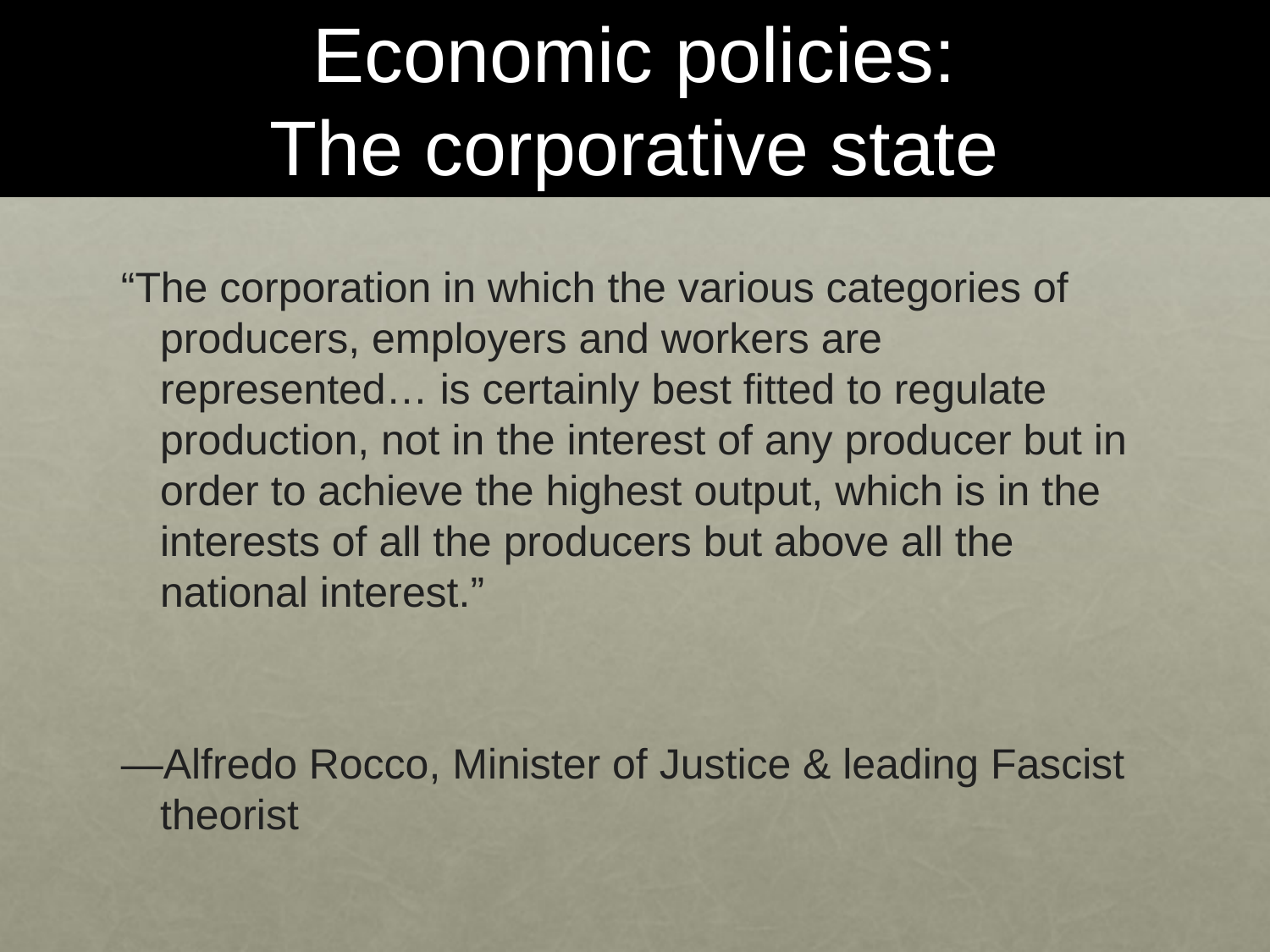

# Economic policies: The corporative state
“The corporation in which the various categories of producers, employers and workers are represented… is certainly best fitted to regulate production, not in the interest of any producer but in order to achieve the highest output, which is in the interests of all the producers but above all the national interest.”

—Alfredo Rocco, Minister of Justice & leading Fascist theorist